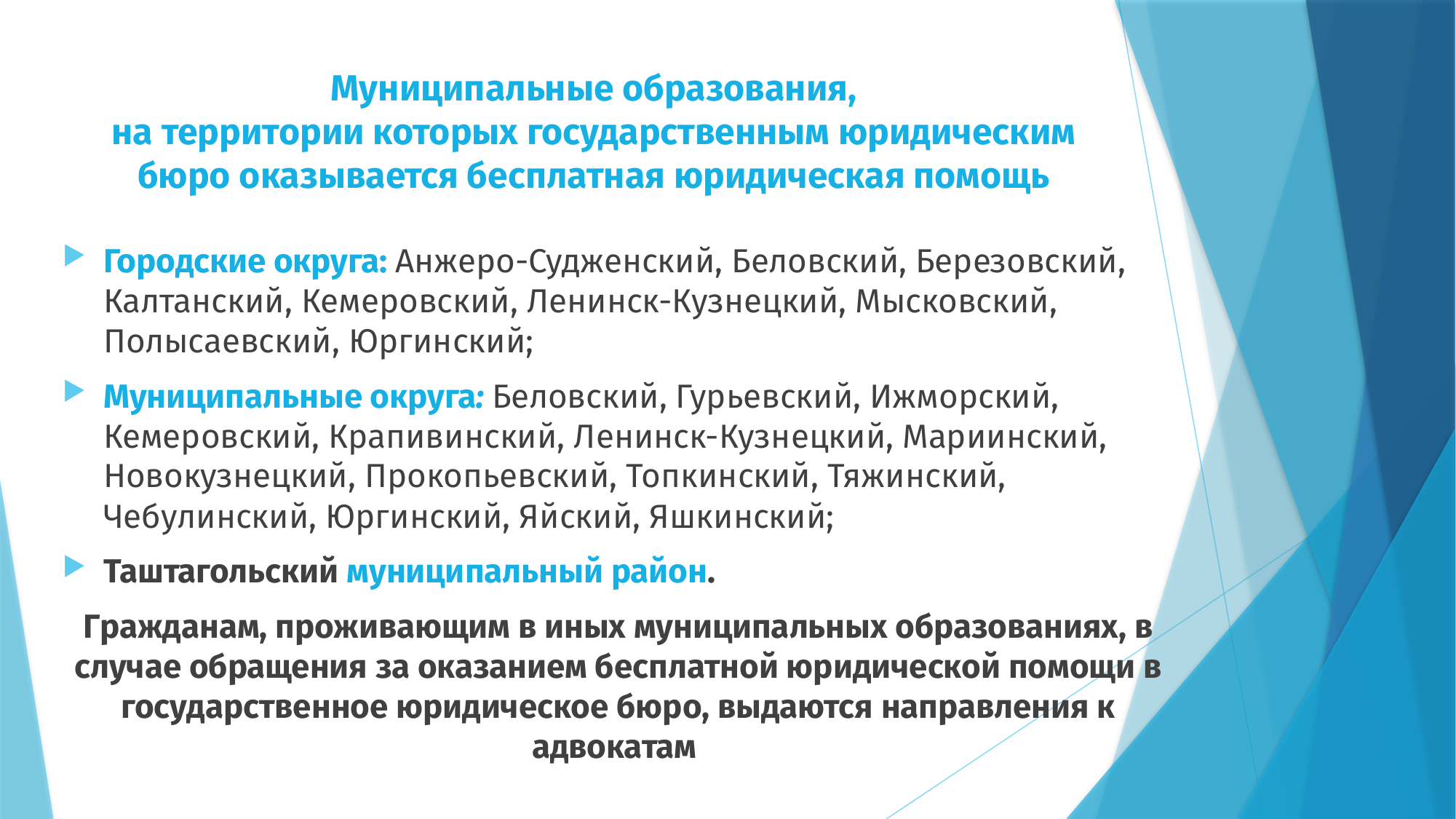

# Муниципальные образования, на территории которых государственным юридическим бюро оказывается бесплатная юридическая помощь
Городские округа: Анжеро-Судженский, Беловский, Березовский, Калтанский, Кемеровский, Ленинск-Кузнецкий, Мысковский, Полысаевский, Юргинский;
Муниципальные округа: Беловский, Гурьевский, Ижморский, Кемеровский, Крапивинский, Ленинск-Кузнецкий, Мариинский, Новокузнецкий, Прокопьевский, Топкинский, Тяжинский, Чебулинский, Юргинский, Яйский, Яшкинский;
Таштагольский муниципальный район.
Гражданам, проживающим в иных муниципальных образованиях, в случае обращения за оказанием бесплатной юридической помощи в государственное юридическое бюро, выдаются направления к адвокатам